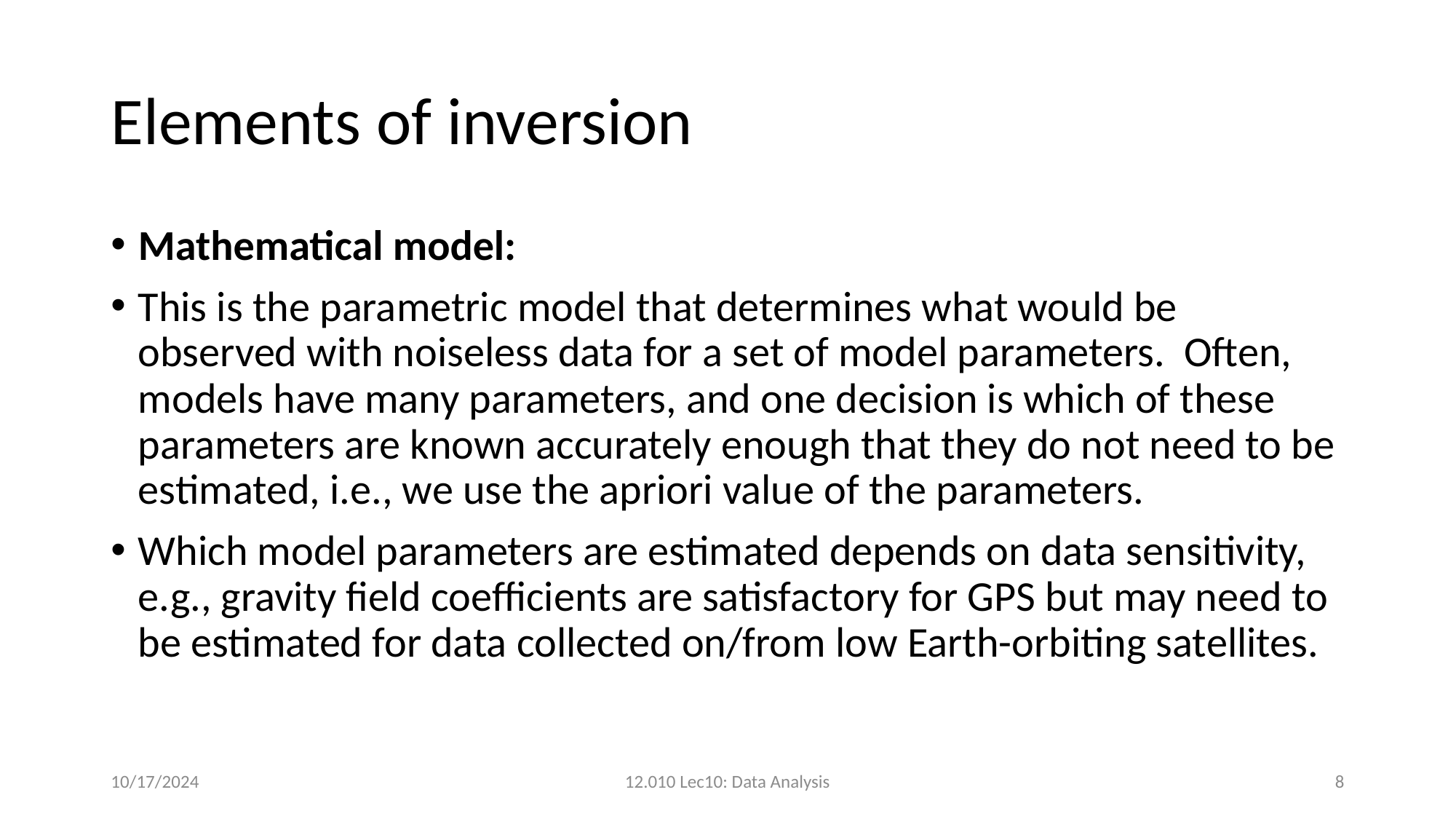

# Elements of inversion
Mathematical model:
This is the parametric model that determines what would be observed with noiseless data for a set of model parameters.  Often, models have many parameters, and one decision is which of these parameters are known accurately enough that they do not need to be estimated, i.e., we use the apriori value of the parameters.
Which model parameters are estimated depends on data sensitivity, e.g., gravity field coefficients are satisfactory for GPS but may need to be estimated for data collected on/from low Earth-orbiting satellites.
10/17/2024
12.010 Lec10: Data Analysis
8